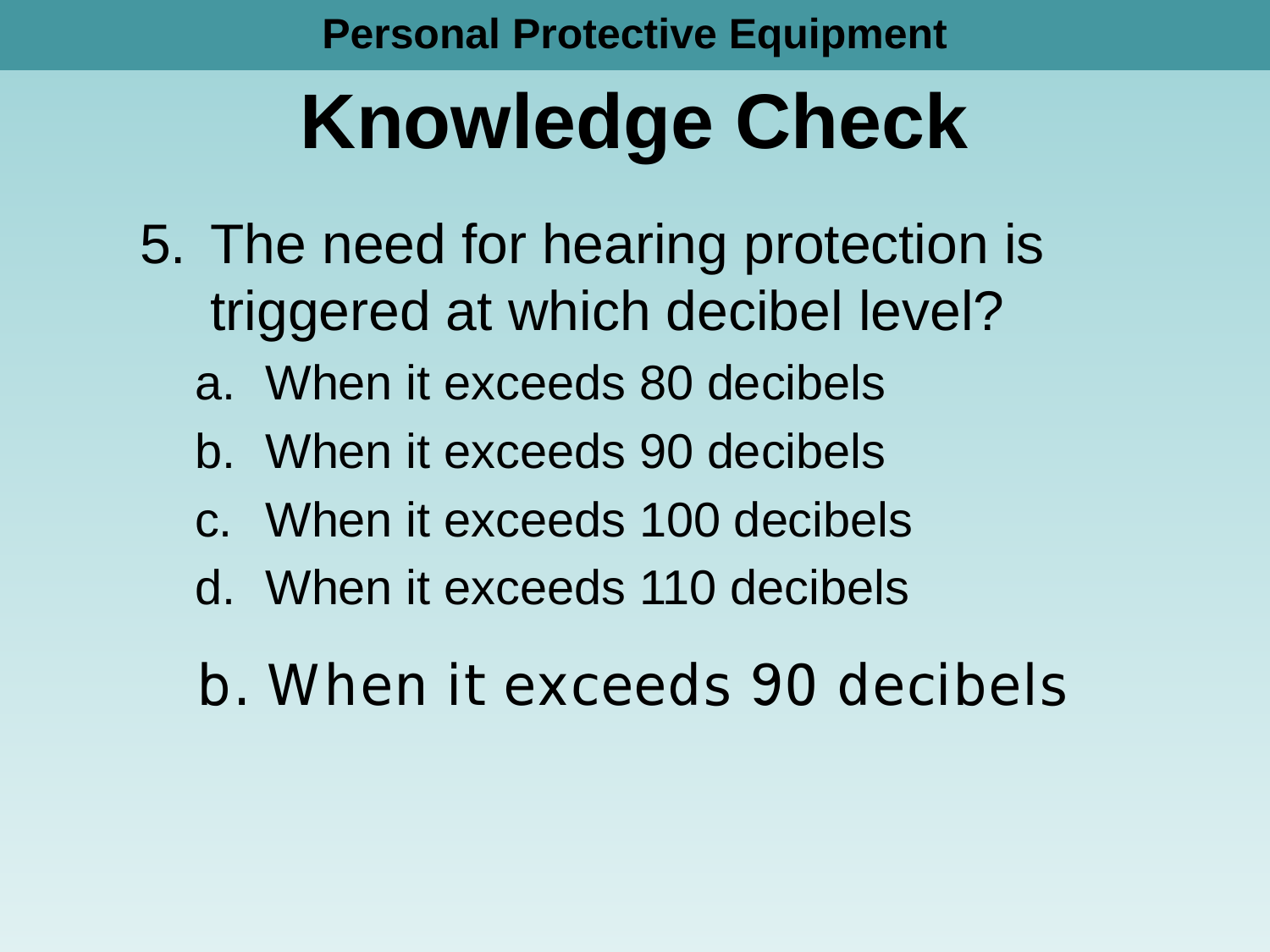

Personal Protective Equipment
# Knowledge Check
The need for hearing protection is triggered at which decibel level?
When it exceeds 80 decibels
When it exceeds 90 decibels
When it exceeds 100 decibels
When it exceeds 110 decibels
b. When it exceeds 90 decibels